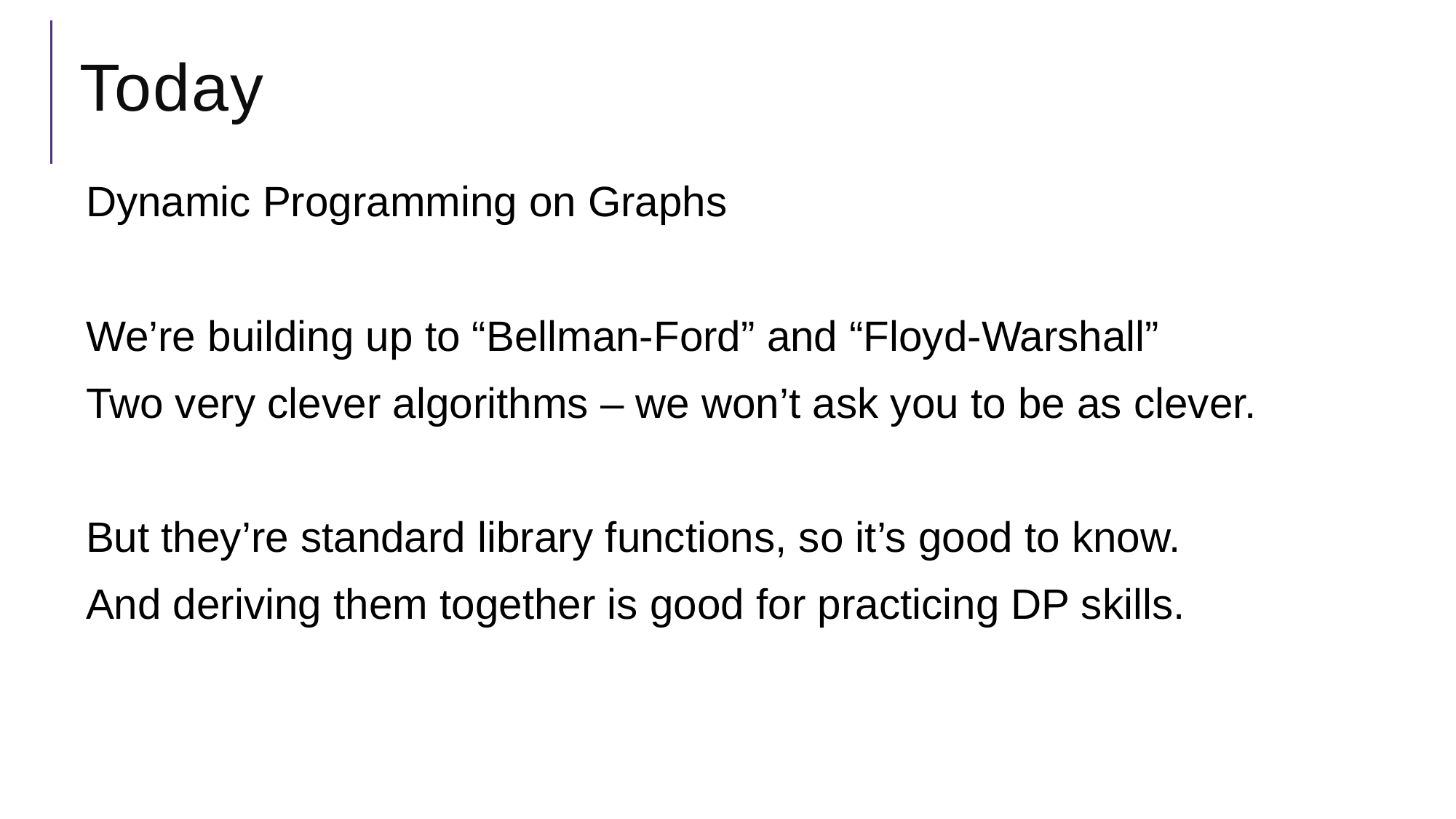

# Today
Dynamic Programming on Graphs

We’re building up to “Bellman-Ford” and “Floyd-Warshall”
Two very clever algorithms – we won’t ask you to be as clever.

But they’re standard library functions, so it’s good to know.
And deriving them together is good for practicing DP skills.